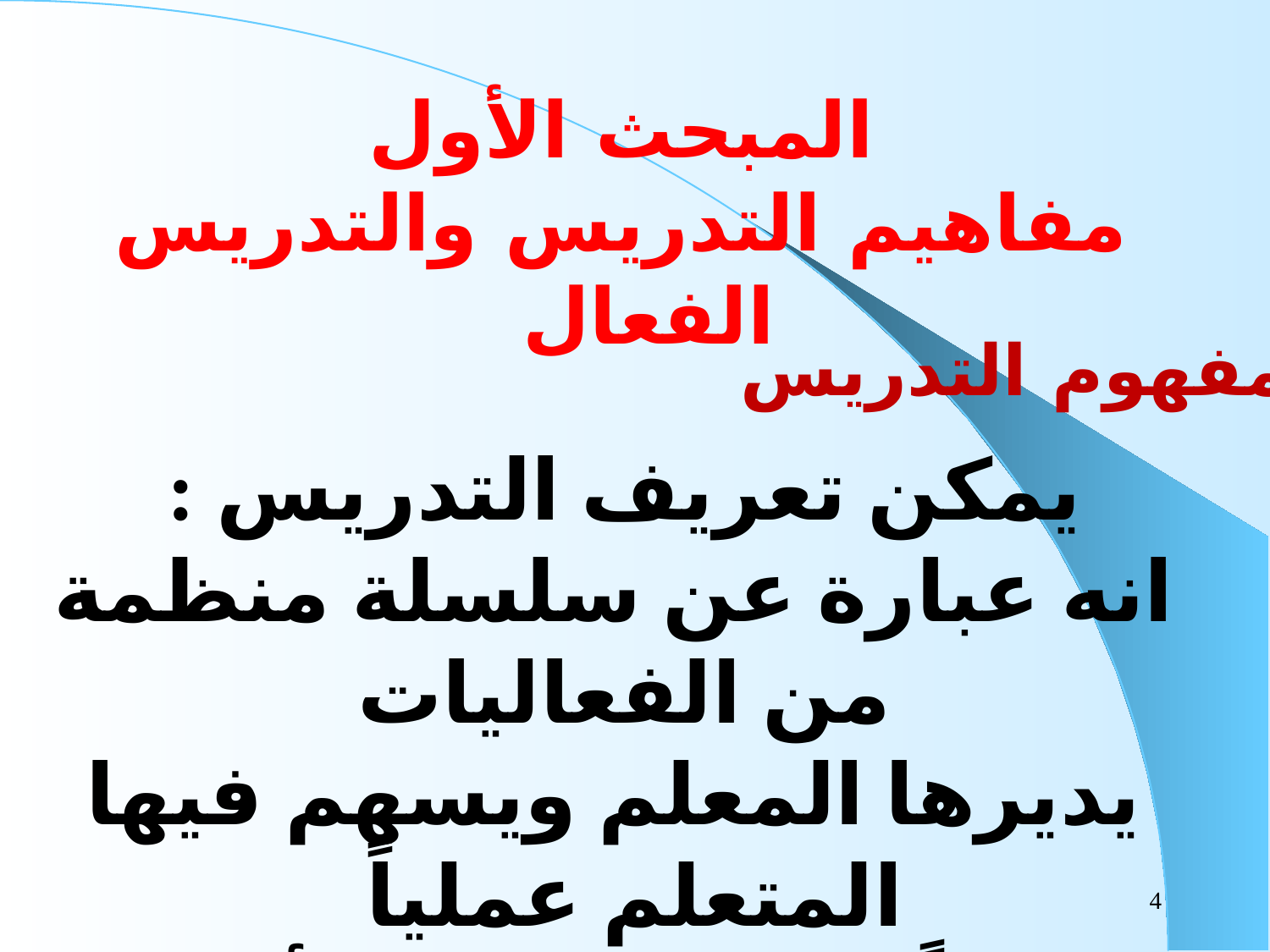

المبحث الأول
مفاهيم التدريس والتدريس الفعال
مفهوم التدريس
يمكن تعريف التدريس :
 انه عبارة عن سلسلة منظمة من الفعاليات
 يديرها المعلم ويسهم فيها المتعلم عملياً
ونظرياً ويقصد تحقيق أهداف معينة.
4